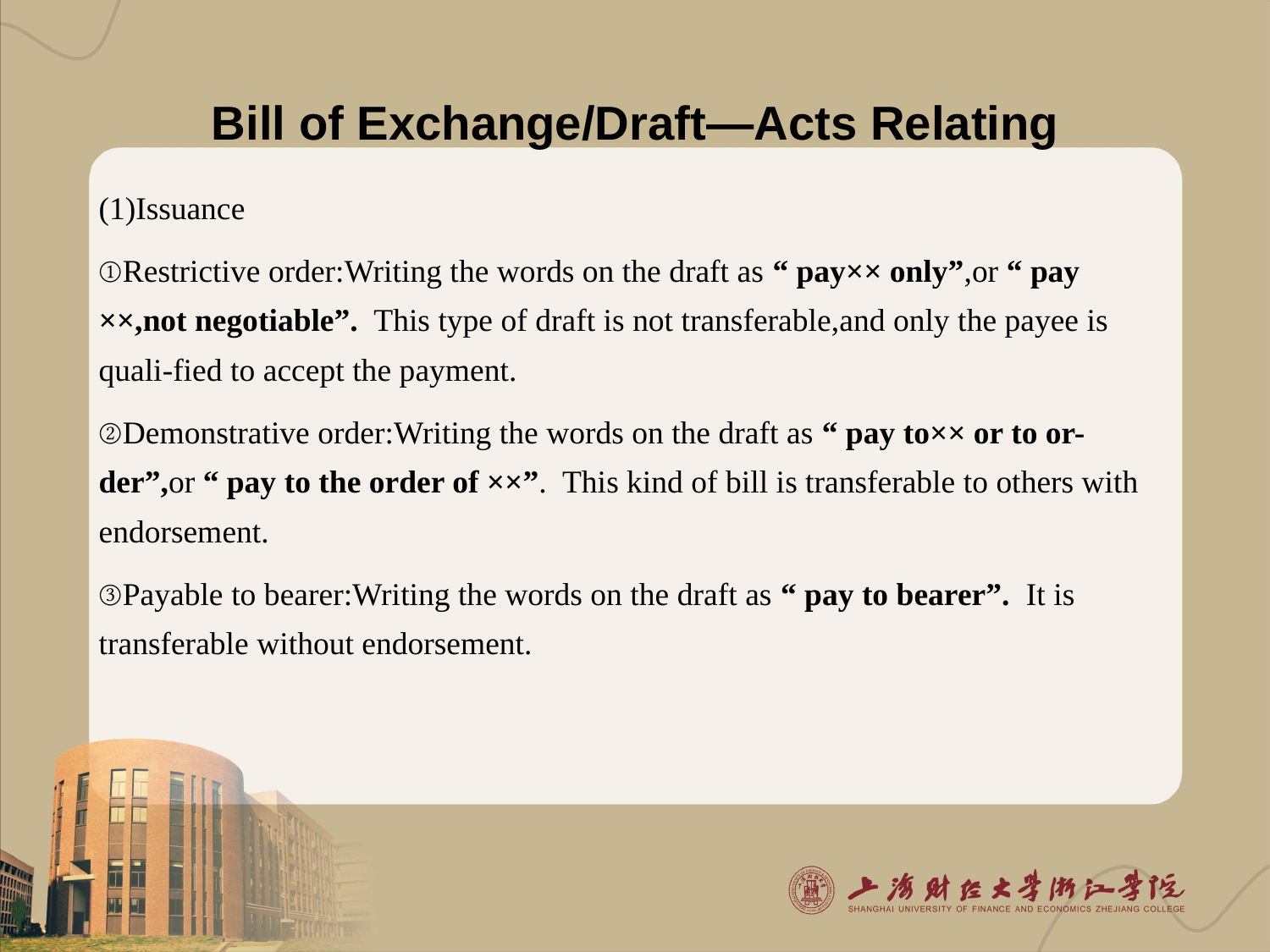

# Bill of Exchange/Draft—Acts Relating
(1)Issuance
①Restrictive order:Writing the words on the draft as “ pay×× only”,or “ pay ××,not negotiable”.  This type of draft is not transferable,and only the payee is quali-fied to accept the payment.
②Demonstrative order:Writing the words on the draft as “ pay to×× or to or-der”,or “ pay to the order of ××”.  This kind of bill is transferable to others with endorsement.
③Payable to bearer:Writing the words on the draft as “ pay to bearer”.  It is transferable without endorsement.